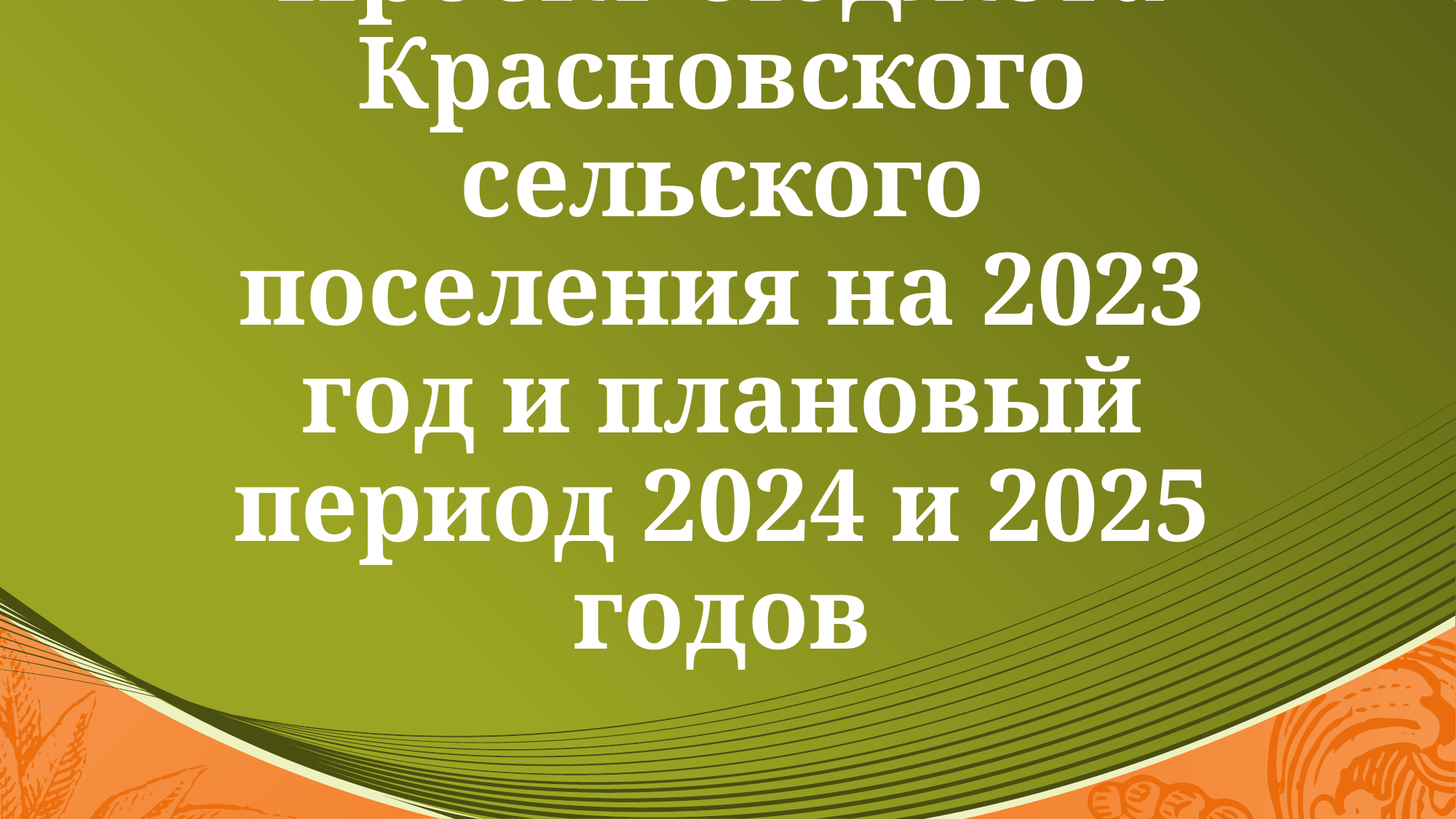

# Проект бюджета Красновского сельского поселения на 2023 год и плановый период 2024 и 2025 годов